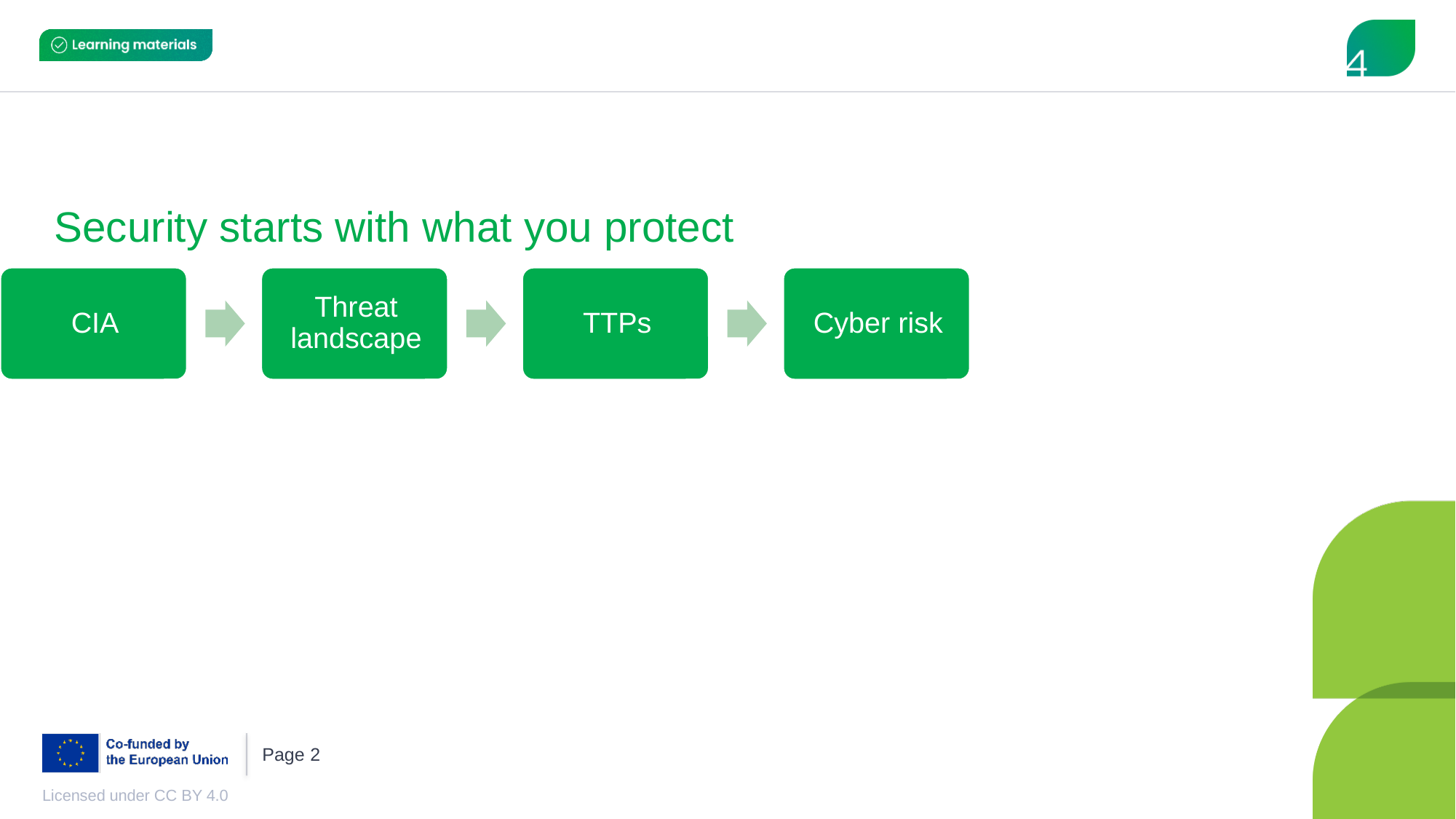

CIA

Threat landscape

TTPs

Cyber risk
# Security starts with what you protect